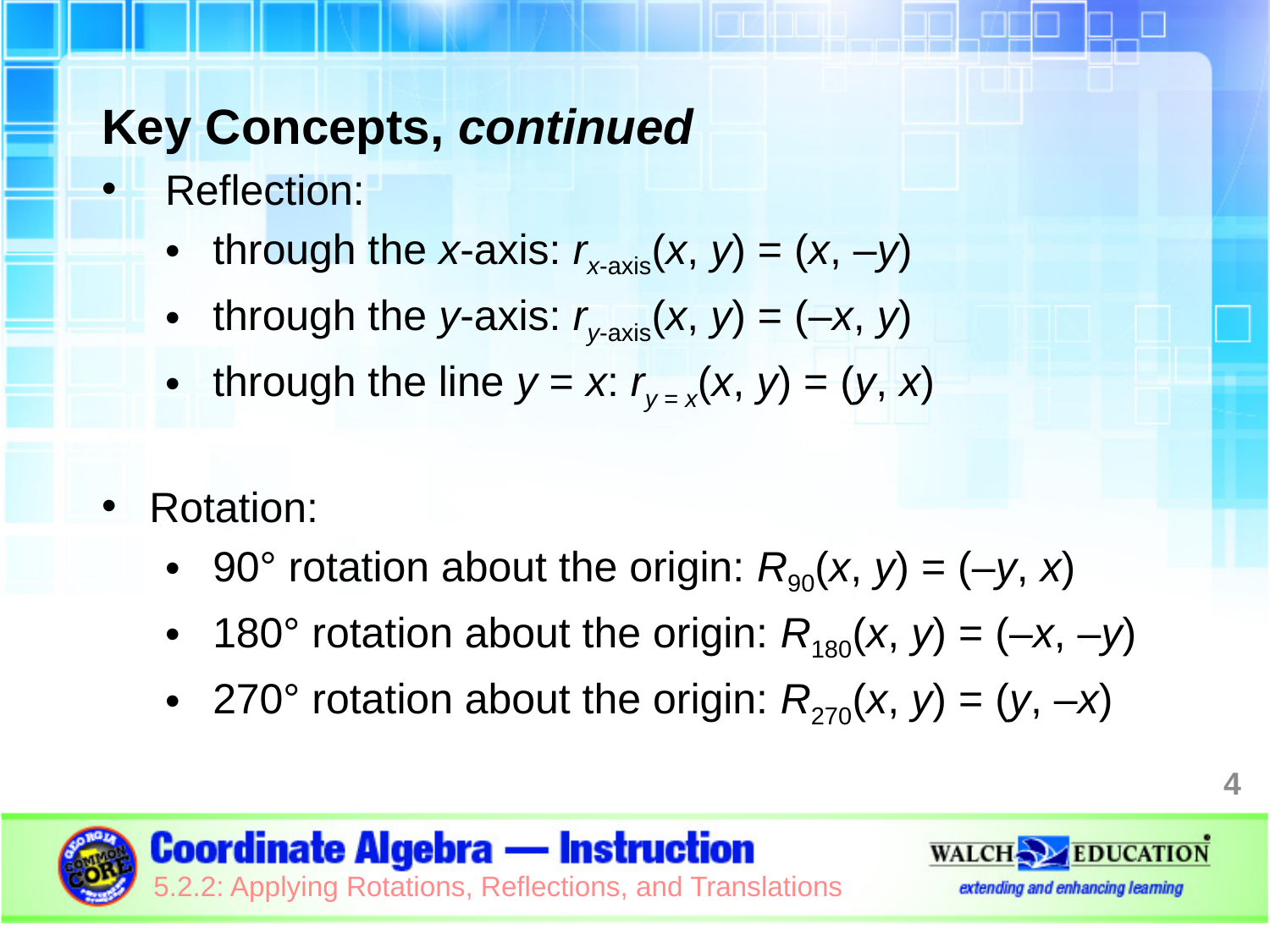

Key Concepts, continued
Reflection:
through the x-axis: rx-axis(x, y) = (x, –y)
through the y-axis: ry-axis(x, y) = (–x, y)
through the line y = x: ry = x(x, y) = (y, x)

Rotation:
90° rotation about the origin: R90(x, y) = (–y, x)
180° rotation about the origin: R180(x, y) = (–x, –y)
270° rotation about the origin: R270(x, y) = (y, –x)

4
5.2.2: Applying Rotations, Reflections, and Translations